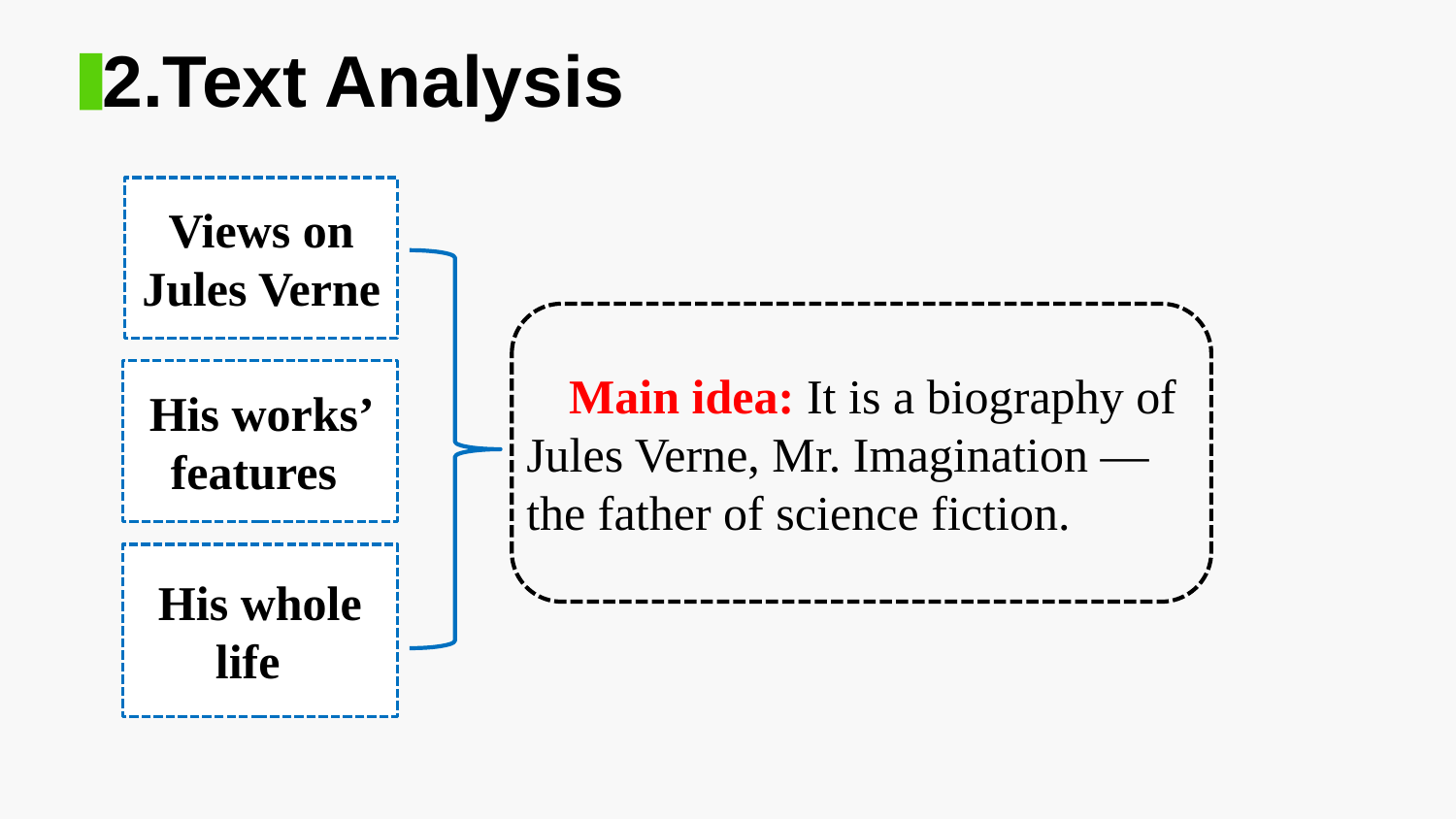

2.Text Analysis

Views on Jules Verne

Main idea: It is a biography of Jules Verne, Mr. Imagination — the father of science fiction.
 His works’  features
His whole life